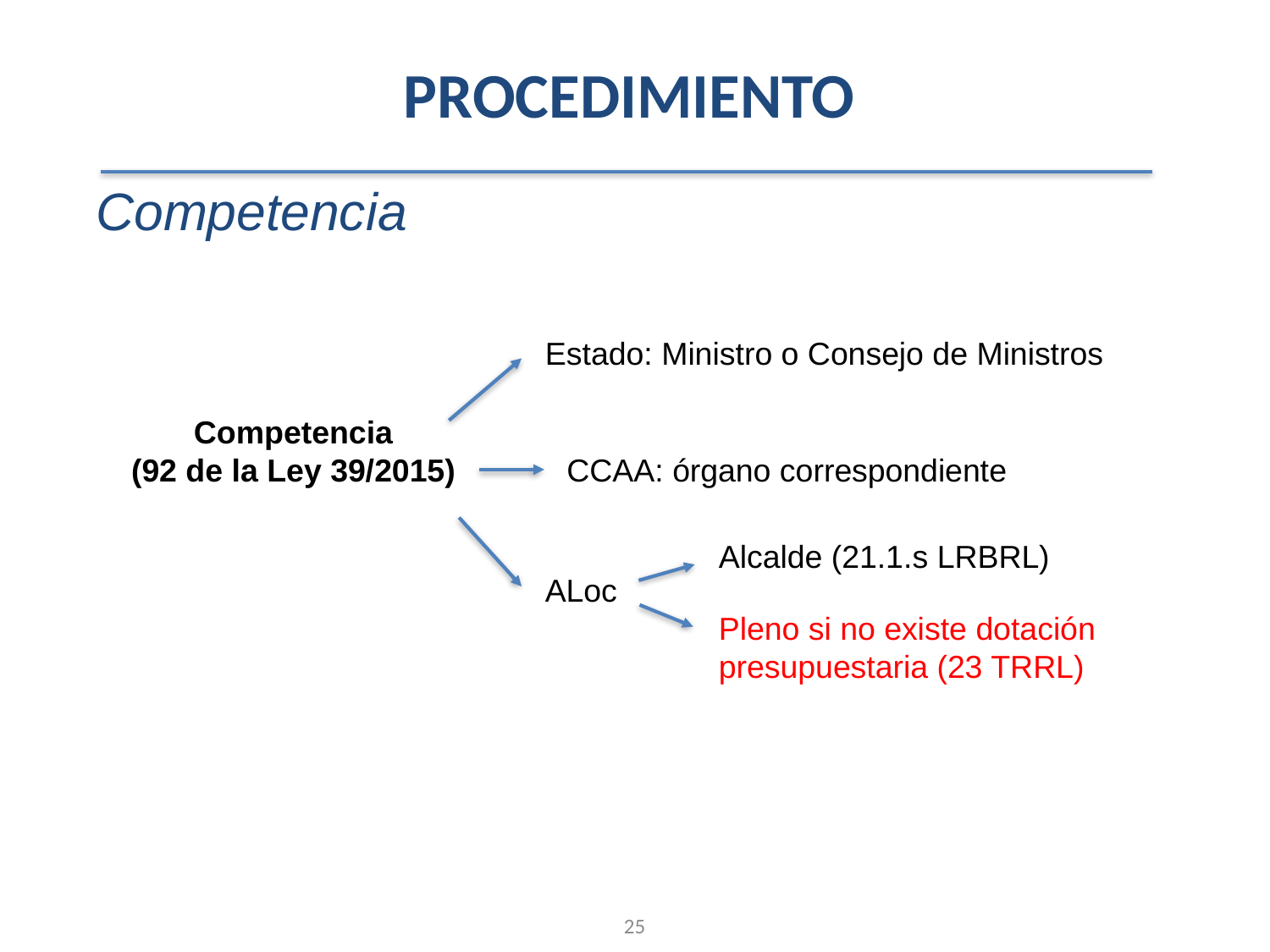

PROCEDIMIENTO
Competencia

Estado: Ministro o Consejo de Ministros
Competencia
(92 de la Ley 39/2015)
CCAA: órgano correspondiente
Alcalde (21.1.s LRBRL)
ALoc
Pleno si no existe dotación presupuestaria (23 TRRL)
25